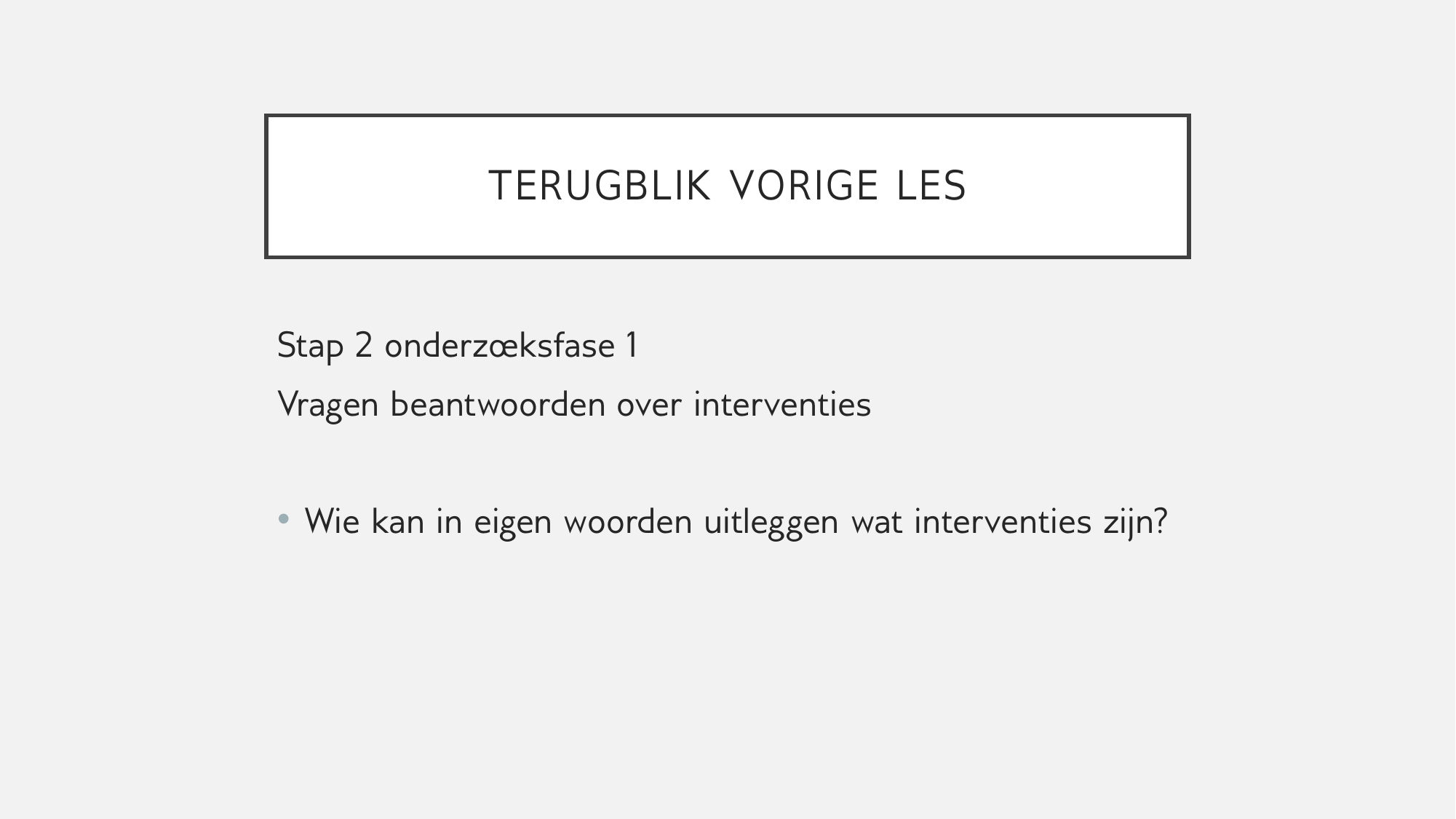

# TERUGBLIK VORIGE LES
Stap 2 onderzoeksfase 1
Vragen beantwoorden over interventies

Wie kan in eigen woorden uitleggen wat interventies zijn?